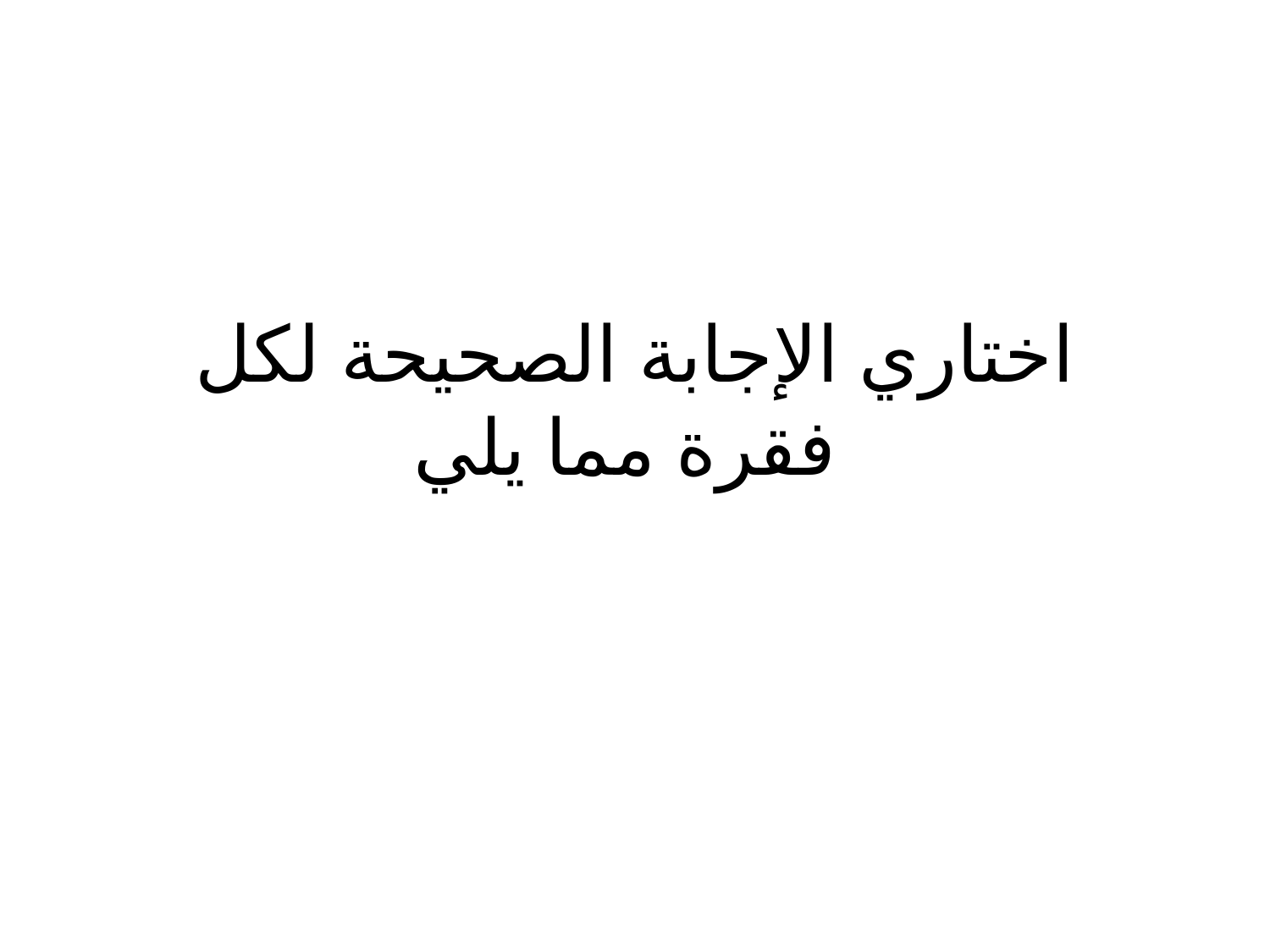

# اختاري الإجابة الصحيحة لكل فقرة مما يلي